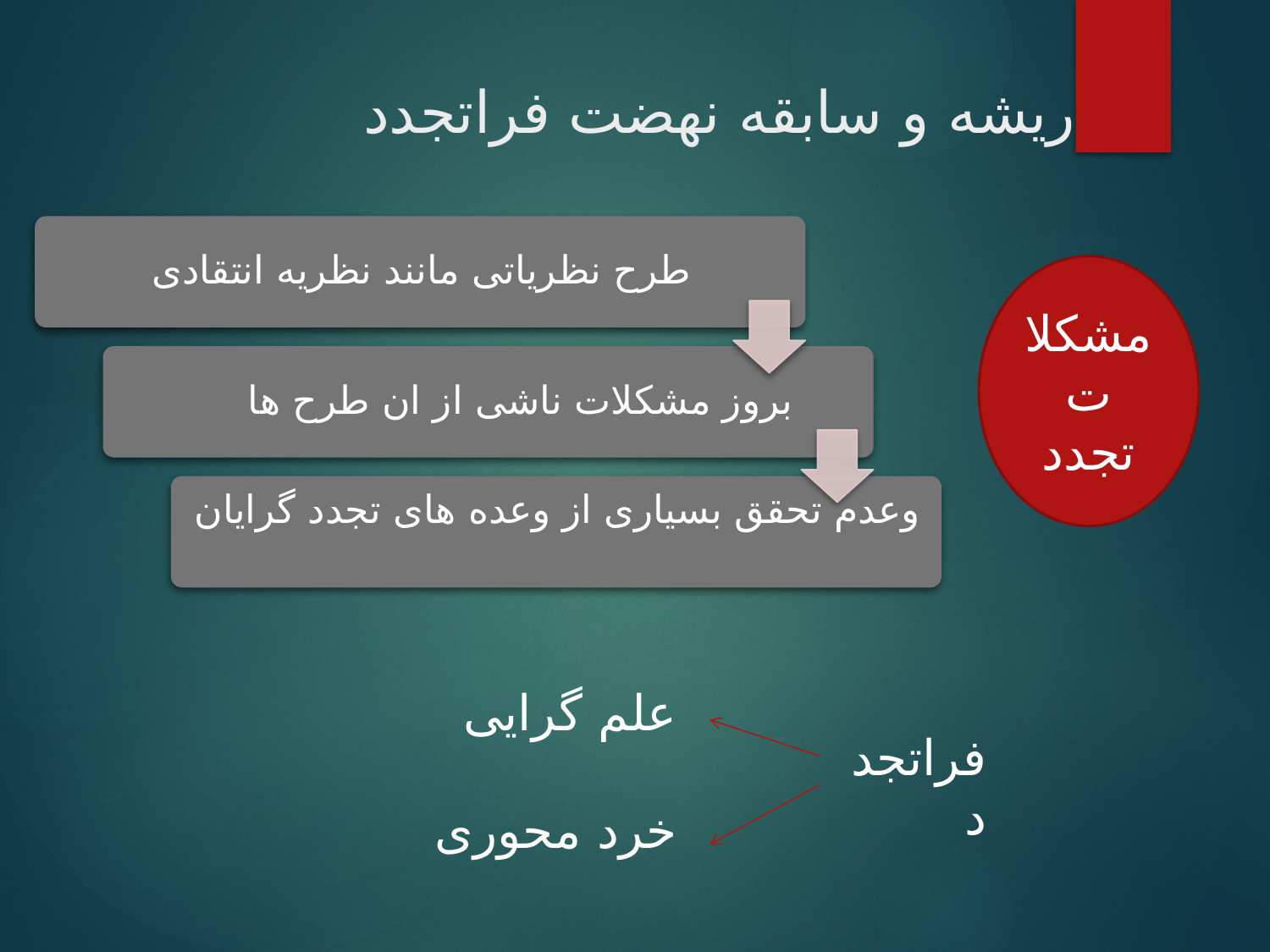

# ریشه و سابقه نهضت فراتجدد
طرح نظریاتی مانند نظریه انتقادی
بروز مشکلات ناشی از ان طرح ها
وعدم تحقق بسیاری از وعده های تجدد گرایان

مشکلات
تجدد
علم گرایی

خرد محوری
فراتجدد